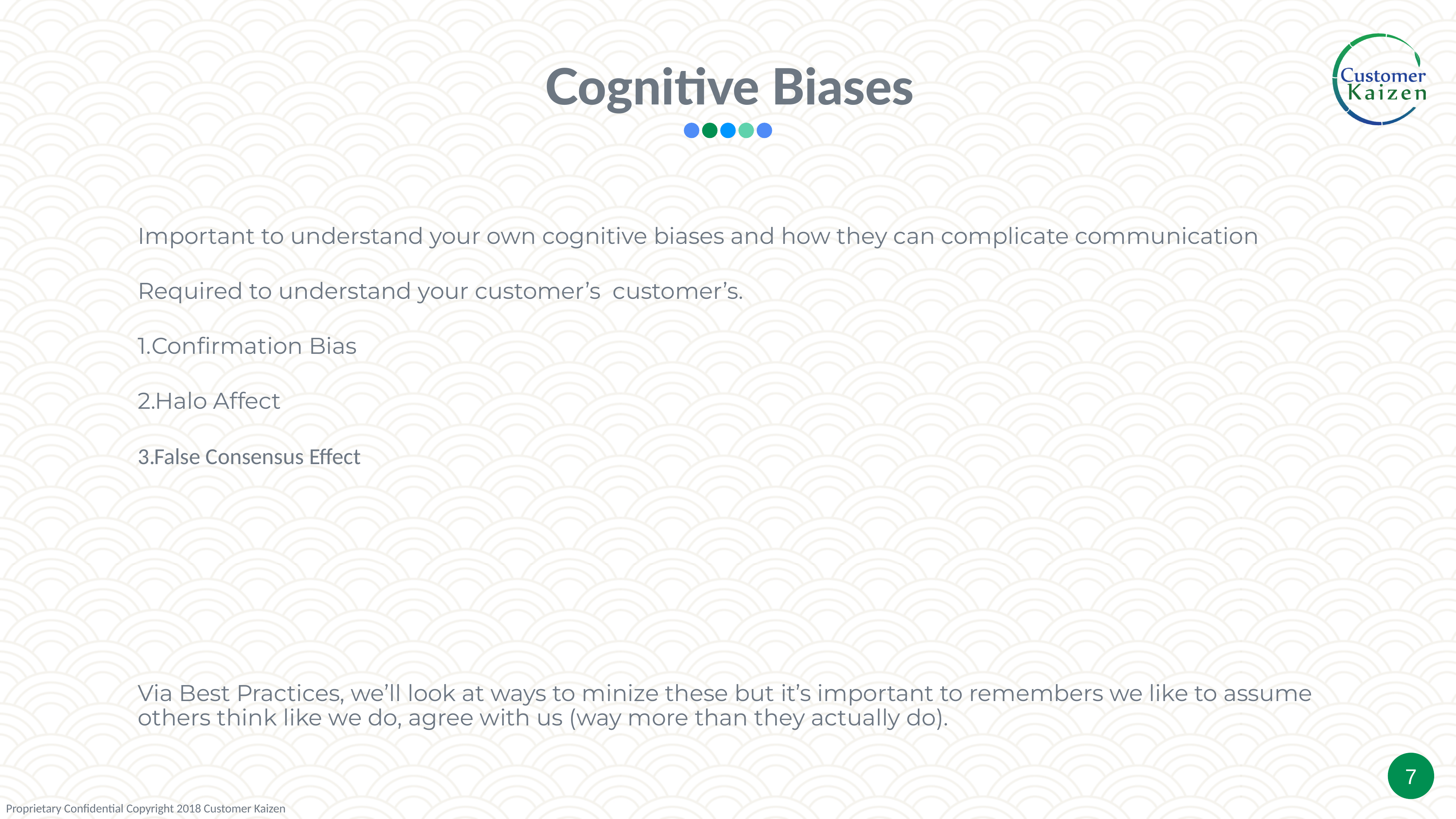

Cognitive Biases
Important to understand your own cognitive biases and how they can complicate communication
Required to understand your customer’s  customer’s.
Confirmation Bias
Halo Affect
False Consensus Effect

Via Best Practices, we’ll look at ways to minize these but it’s important to remembers we like to assume others think like we do, agree with us (way more than they actually do).